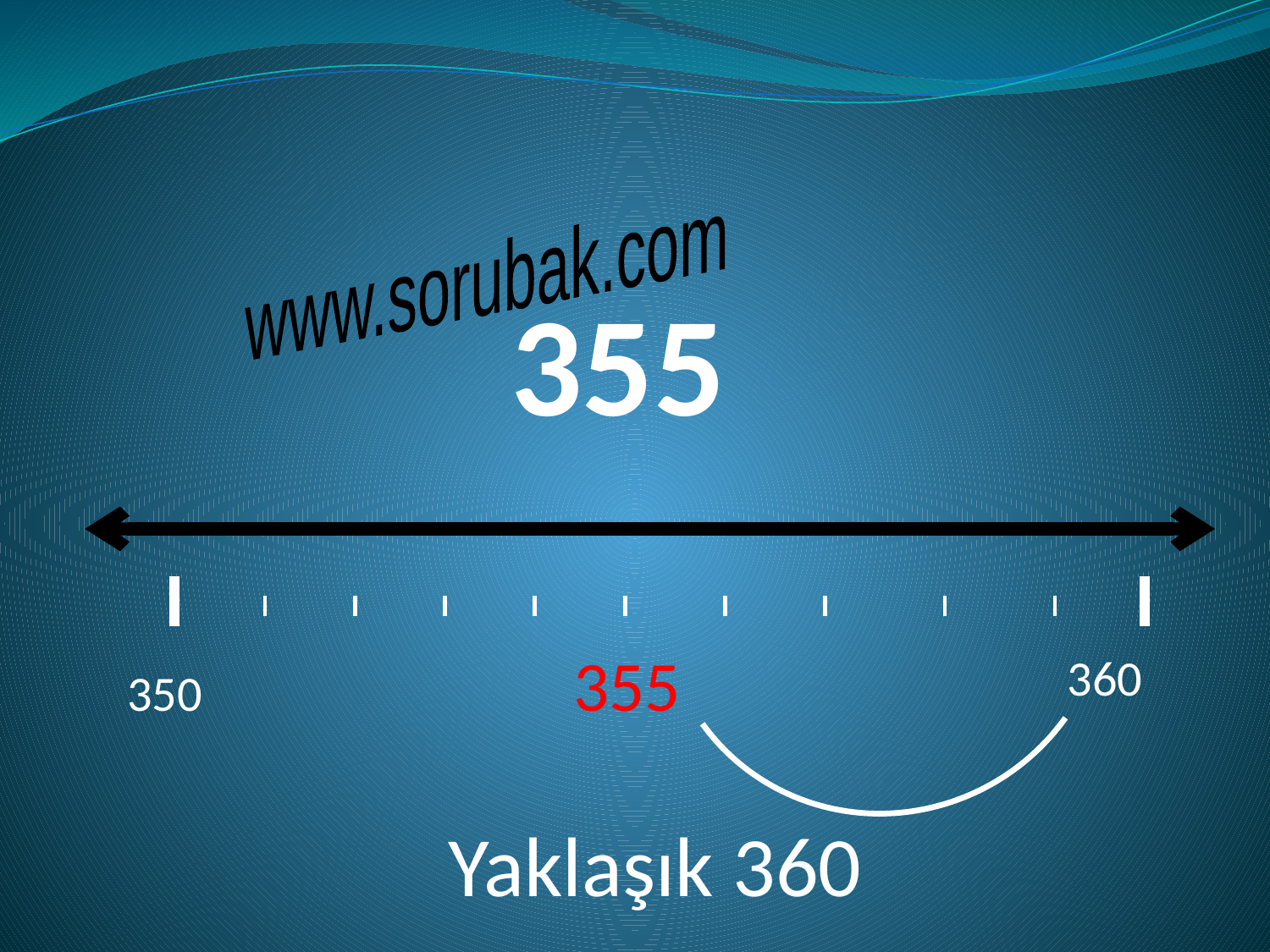

# 355
www.sorubak.com

 355
360
350
Yaklaşık 360